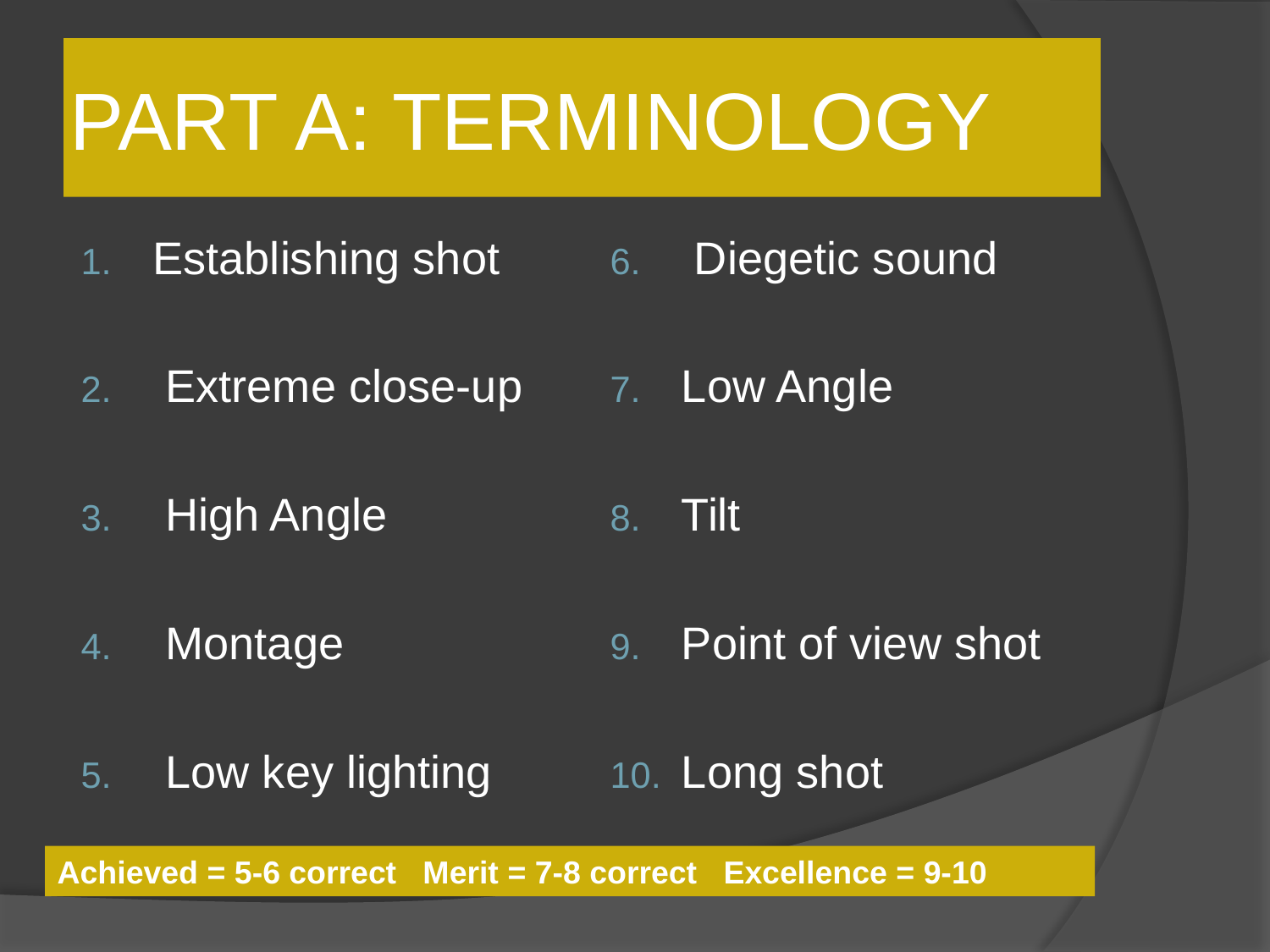

# PART A: TERMINOLOGY
Establishing shot

 Extreme close-up

 High Angle

 Montage

 Low key lighting
 Diegetic sound

Low Angle

Tilt

Point of view shot

Long shot

Achieved = 5-6 correct   Merit = 7-8 correct   Excellence = 9-10